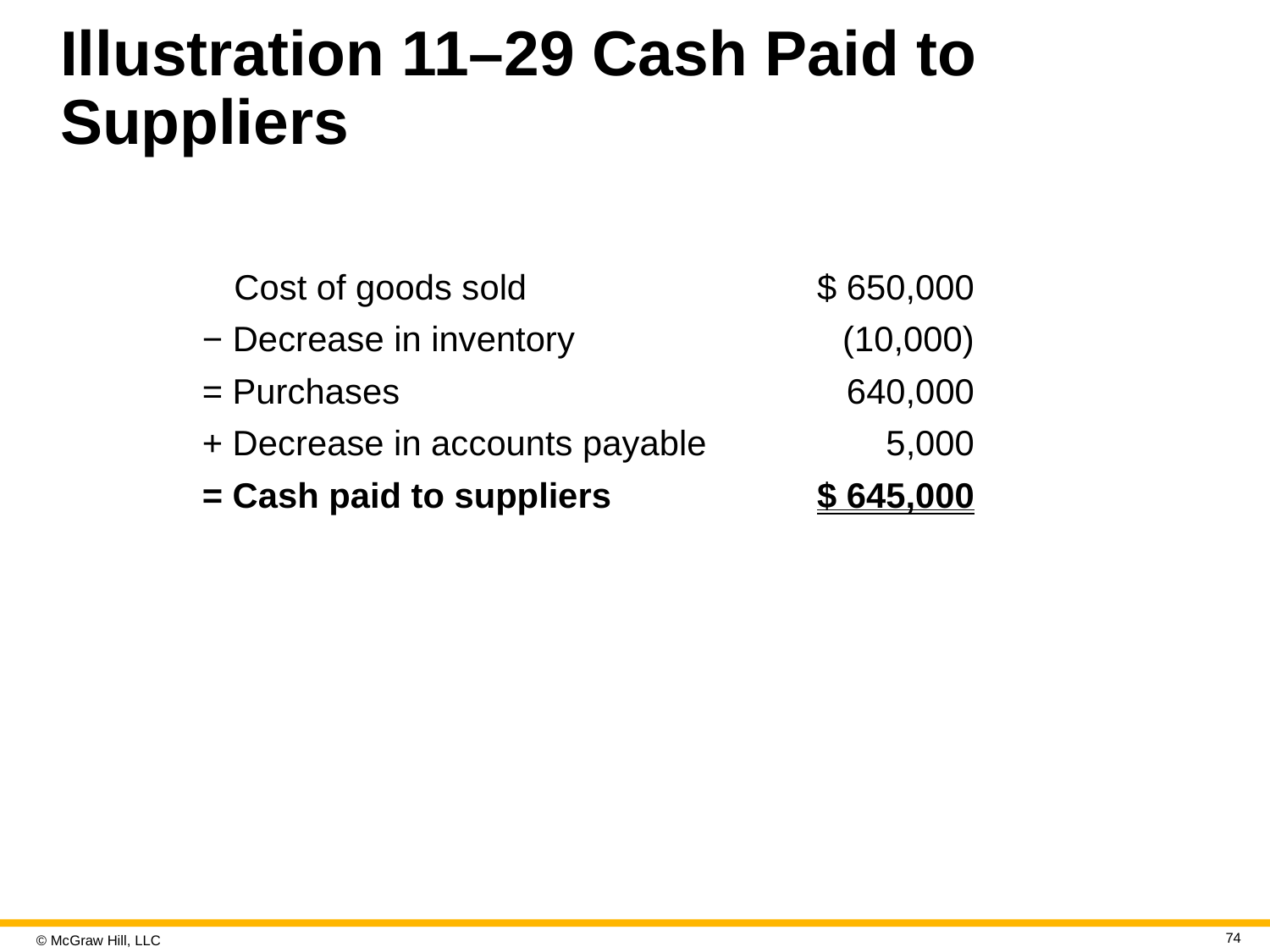

# Illustration 11–29 Cash Paid to Suppliers
| Cost of goods sold | $ 650,000 |
| --- | --- |
| − Decrease in inventory | (10,000) |
| = Purchases | 640,000 |
| + Decrease in accounts payable | 5,000 |
| = Cash paid to suppliers | $ 645,000 |
74